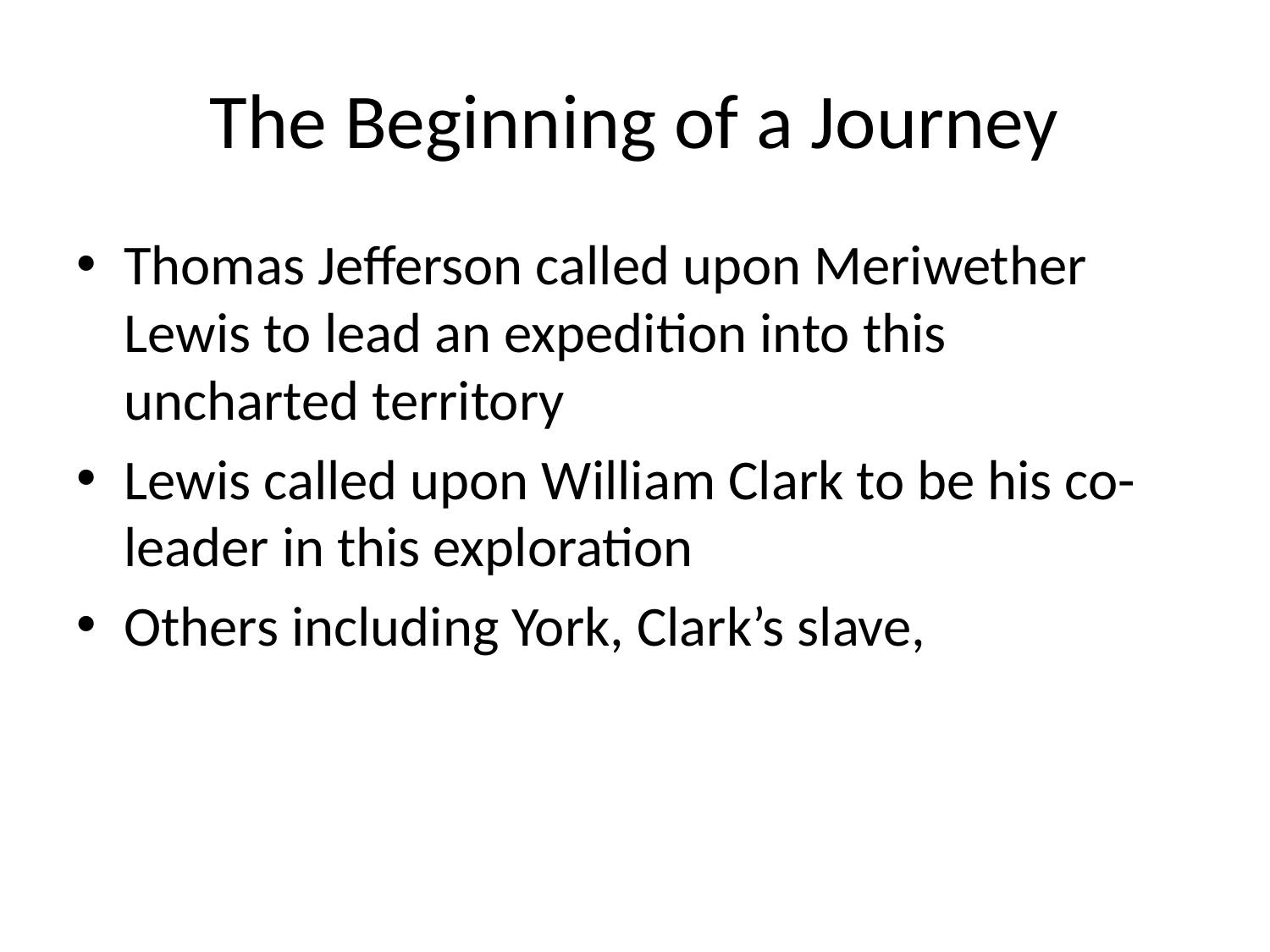

# The Beginning of a Journey
Thomas Jefferson called upon Meriwether Lewis to lead an expedition into this uncharted territory
Lewis called upon William Clark to be his co-leader in this exploration
Others including York, Clark’s slave,